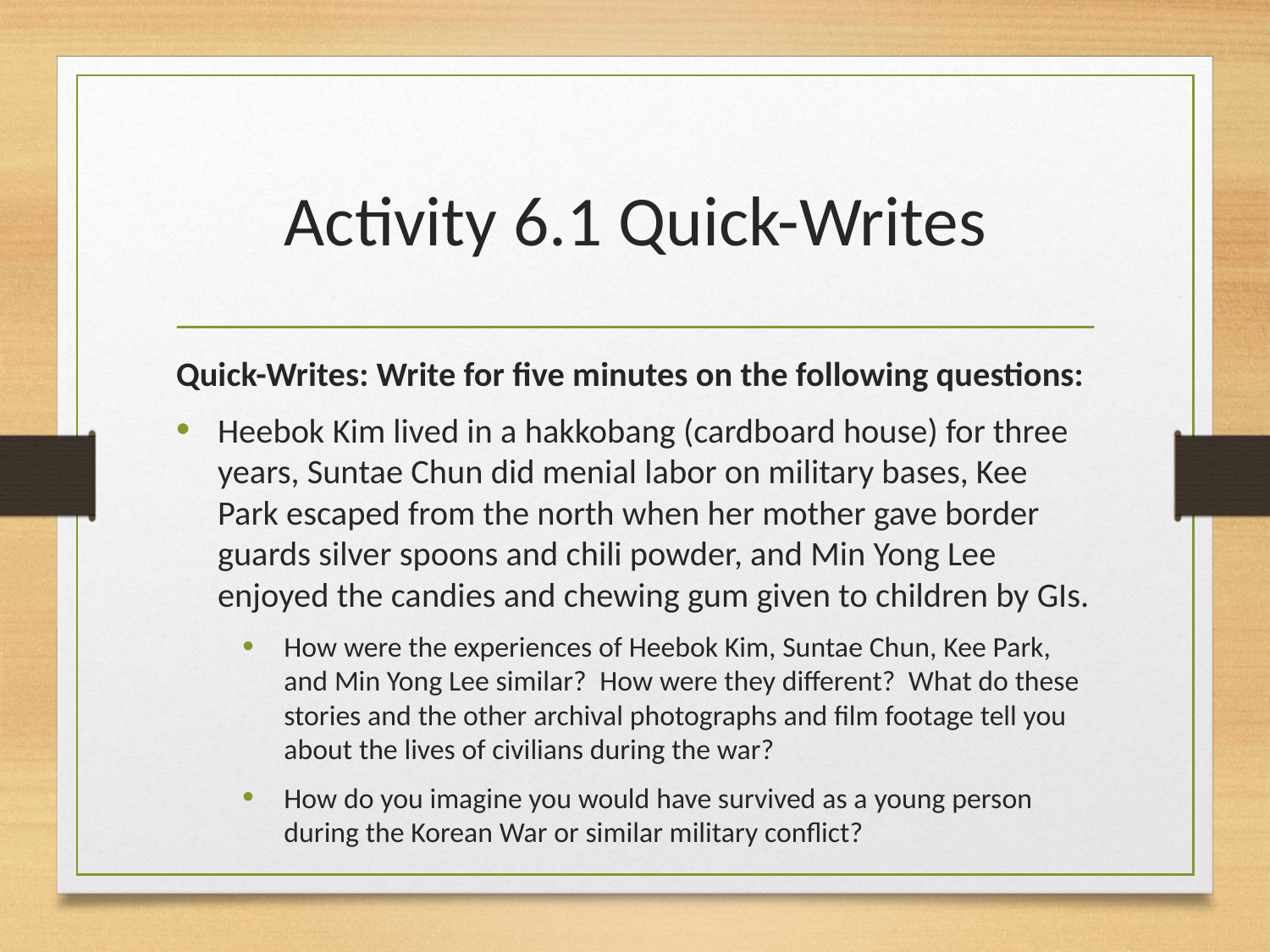

# Activity 6.1 Quick-Writes
Quick-Writes: Write for five minutes on the following questions:
Heebok Kim lived in a hakkobang (cardboard house) for three years, Suntae Chun did menial labor on military bases, Kee Park escaped from the north when her mother gave border guards silver spoons and chili powder, and Min Yong Lee enjoyed the candies and chewing gum given to children by GIs.
How were the experiences of Heebok Kim, Suntae Chun, Kee Park, and Min Yong Lee similar?  How were they different?  What do these stories and the other archival photographs and film footage tell you about the lives of civilians during the war?
How do you imagine you would have survived as a young person during the Korean War or similar military conflict?